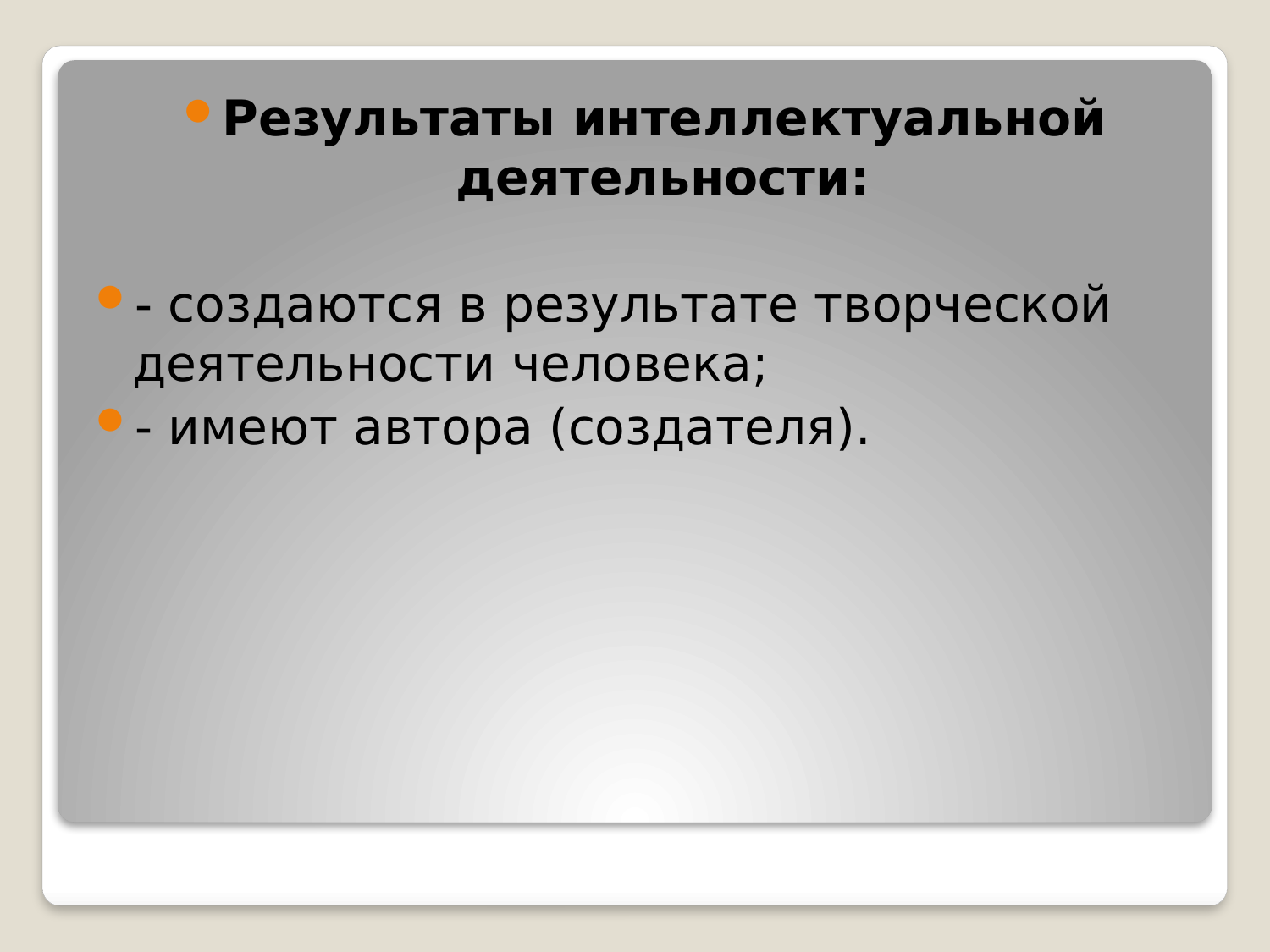

Результаты интеллектуальной деятельности:

- создаются в результате творческой деятельности человека;
- имеют автора (создателя).
#